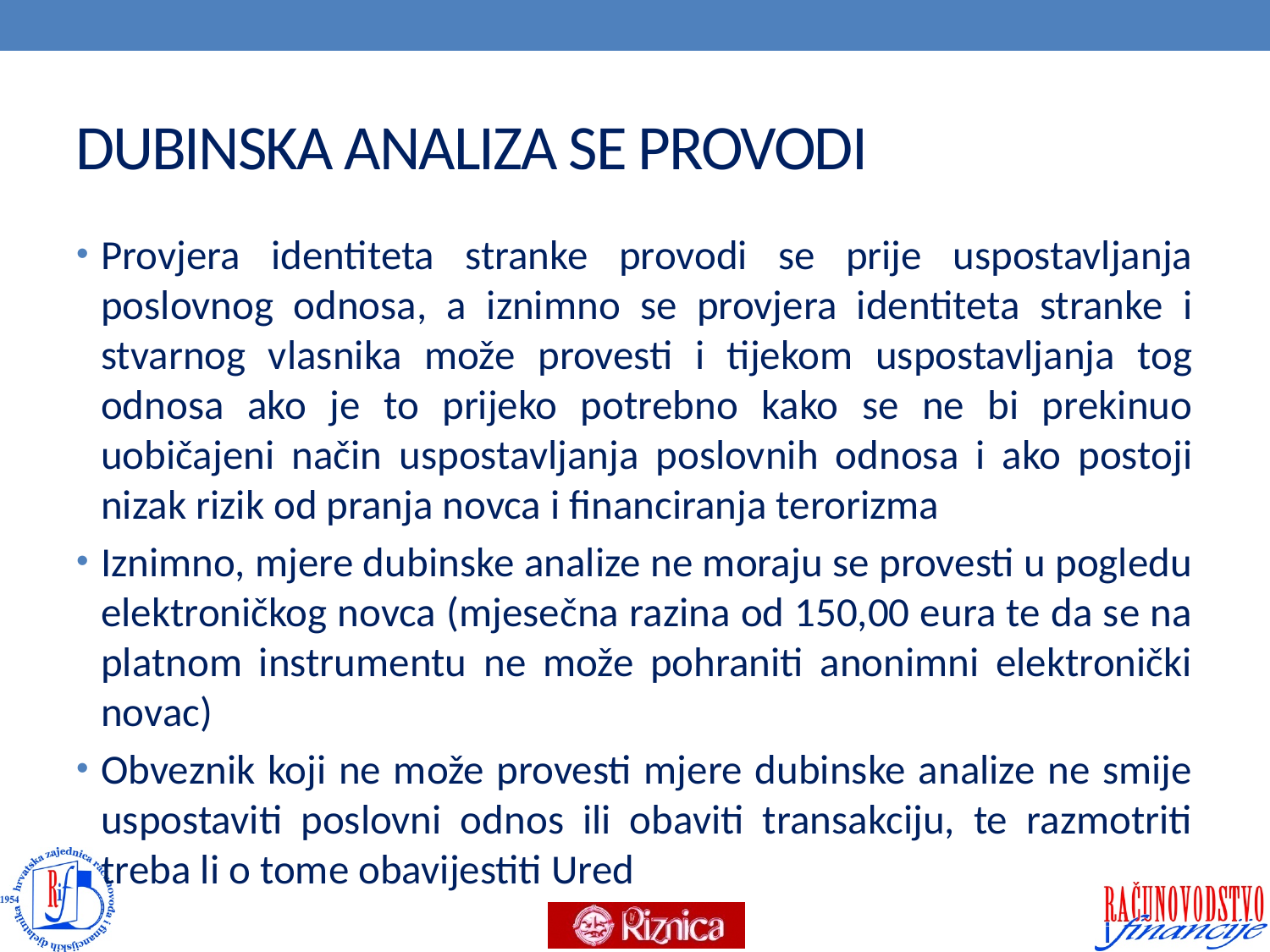

# DUBINSKA ANALIZA SE PROVODI
Provjera identiteta stranke provodi se prije uspostavljanja poslovnog odnosa, a iznimno se provjera identiteta stranke i stvarnog vlasnika može provesti i tijekom uspostavljanja tog odnosa ako je to prijeko potrebno kako se ne bi prekinuo uobičajeni način uspostavljanja poslovnih odnosa i ako postoji nizak rizik od pranja novca i financiranja terorizma
Iznimno, mjere dubinske analize ne moraju se provesti u pogledu elektroničkog novca (mjesečna razina od 150,00 eura te da se na platnom instrumentu ne može pohraniti anonimni elektronički novac)
Obveznik koji ne može provesti mjere dubinske analize ne smije uspostaviti poslovni odnos ili obaviti transakciju, te razmotriti treba li o tome obavijestiti Ured